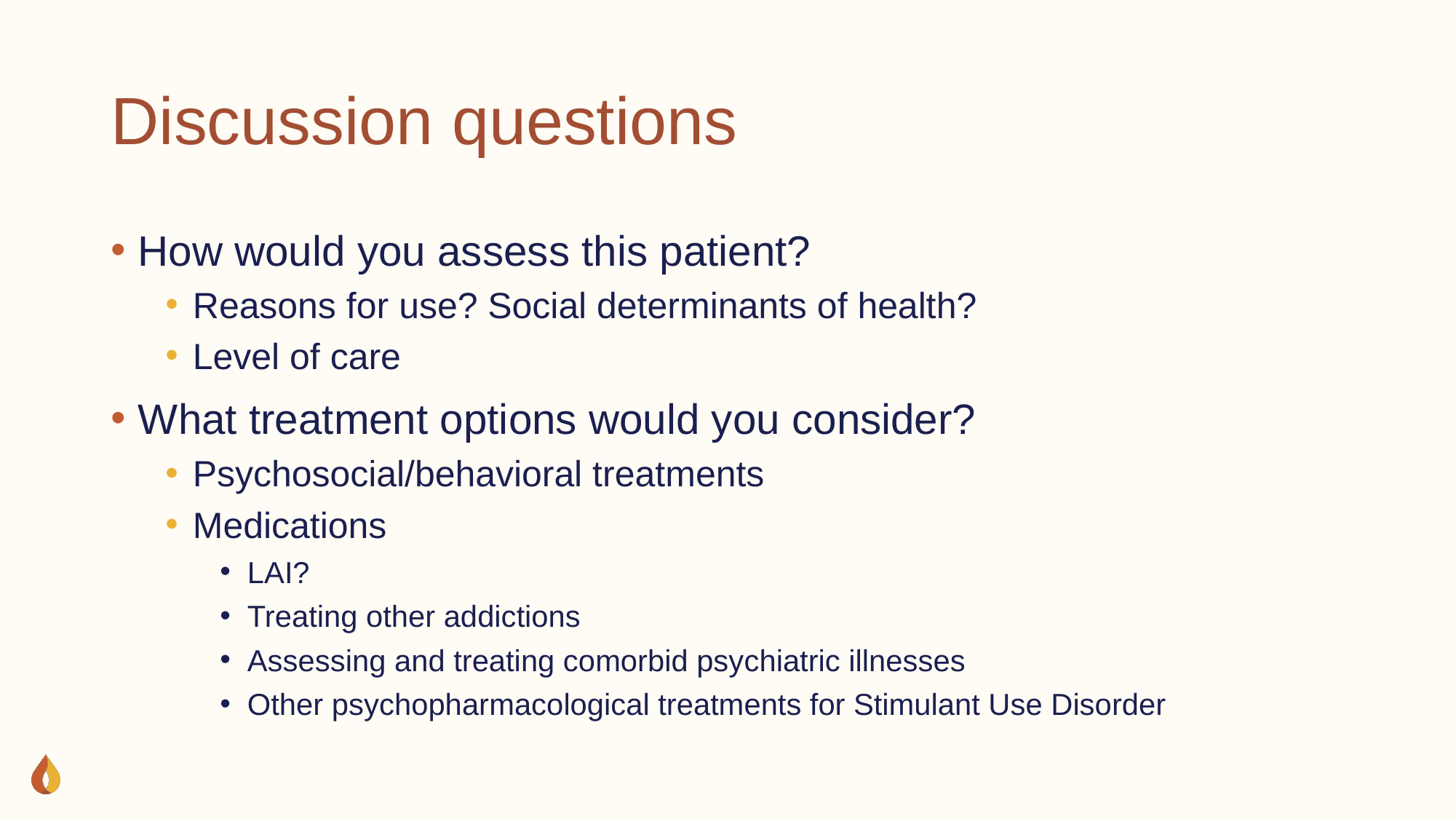

# Discussion questions
How would you assess this patient?
Reasons for use? Social determinants of health?
Level of care
What treatment options would you consider?
Psychosocial/behavioral treatments
Medications
LAI?
Treating other addictions
Assessing and treating comorbid psychiatric illnesses
Other psychopharmacological treatments for Stimulant Use Disorder